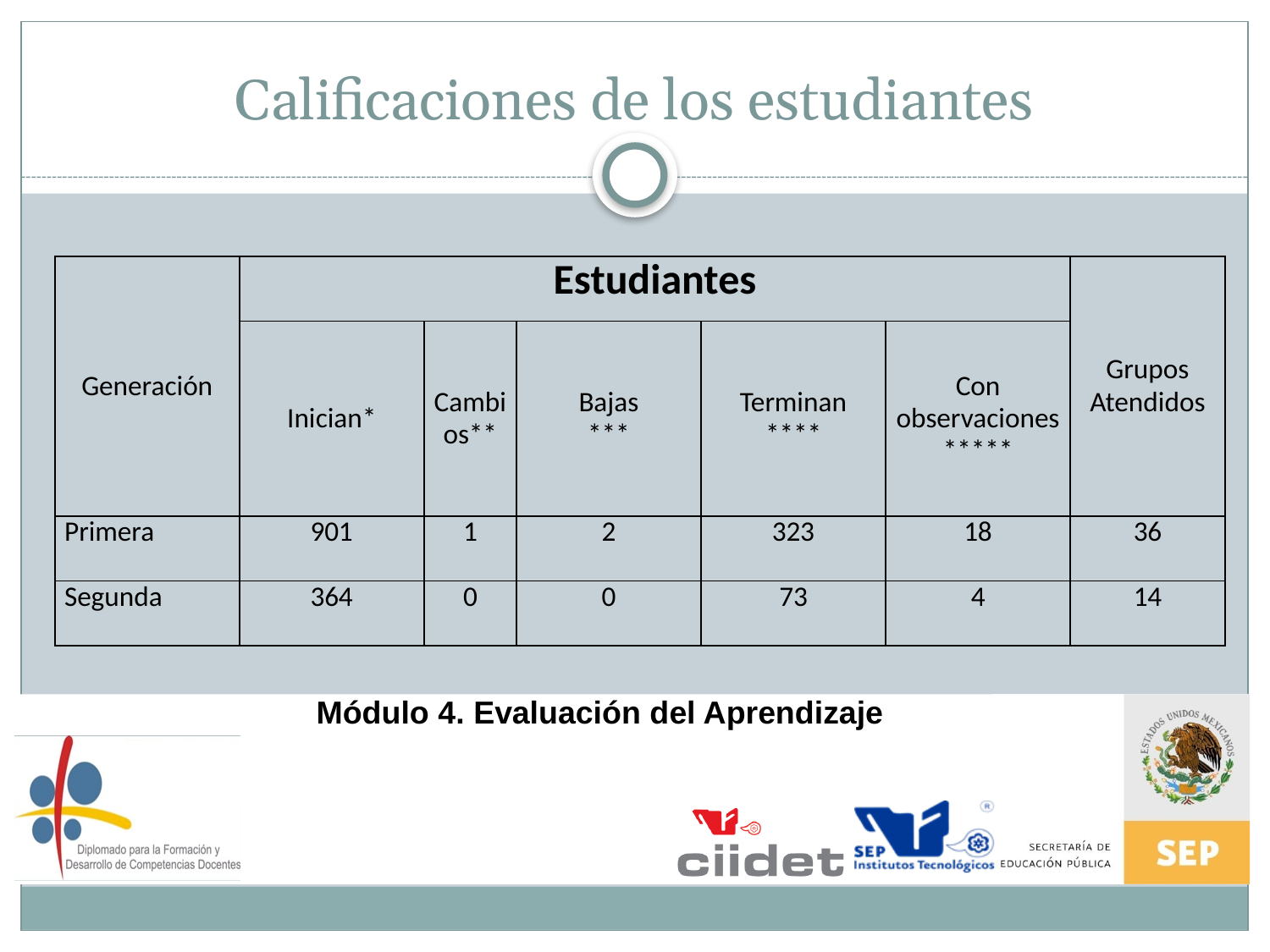

# Calificaciones de los estudiantes
| Generación | Estudiantes |  |  |  |  | Grupos Atendidos |
| --- | --- | --- | --- | --- | --- | --- |
|  | Inician\* | Cambios\*\* | Bajas \*\*\* | Terminan \*\*\*\* | Con observaciones \*\*\*\*\* |  |
| Primera | 901 | 1 | 2 | 323 | 18 | 36 |
| Segunda | 364 | 0 | 0 | 73 | 4 | 14 |
Módulo 4. Evaluación del Aprendizaje